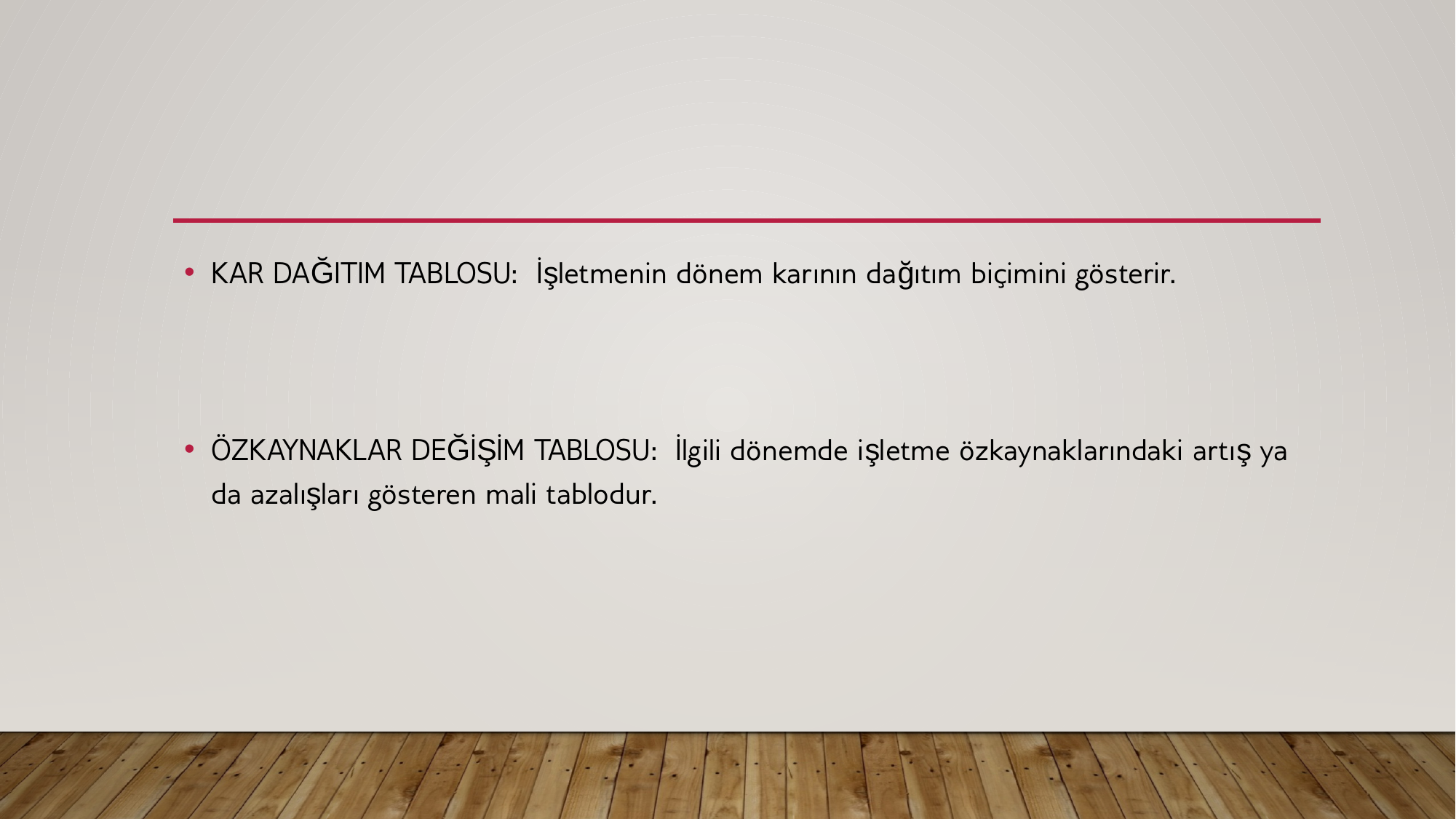

#
KAR DAĞITIM TABLOSU:  İşletmenin dönem karının dağıtım biçimini gösterir.

ÖZKAYNAKLAR DEĞİŞİM TABLOSU:  İlgili dönemde işletme özkaynaklarındaki artış ya da azalışları gösteren mali tablodur.